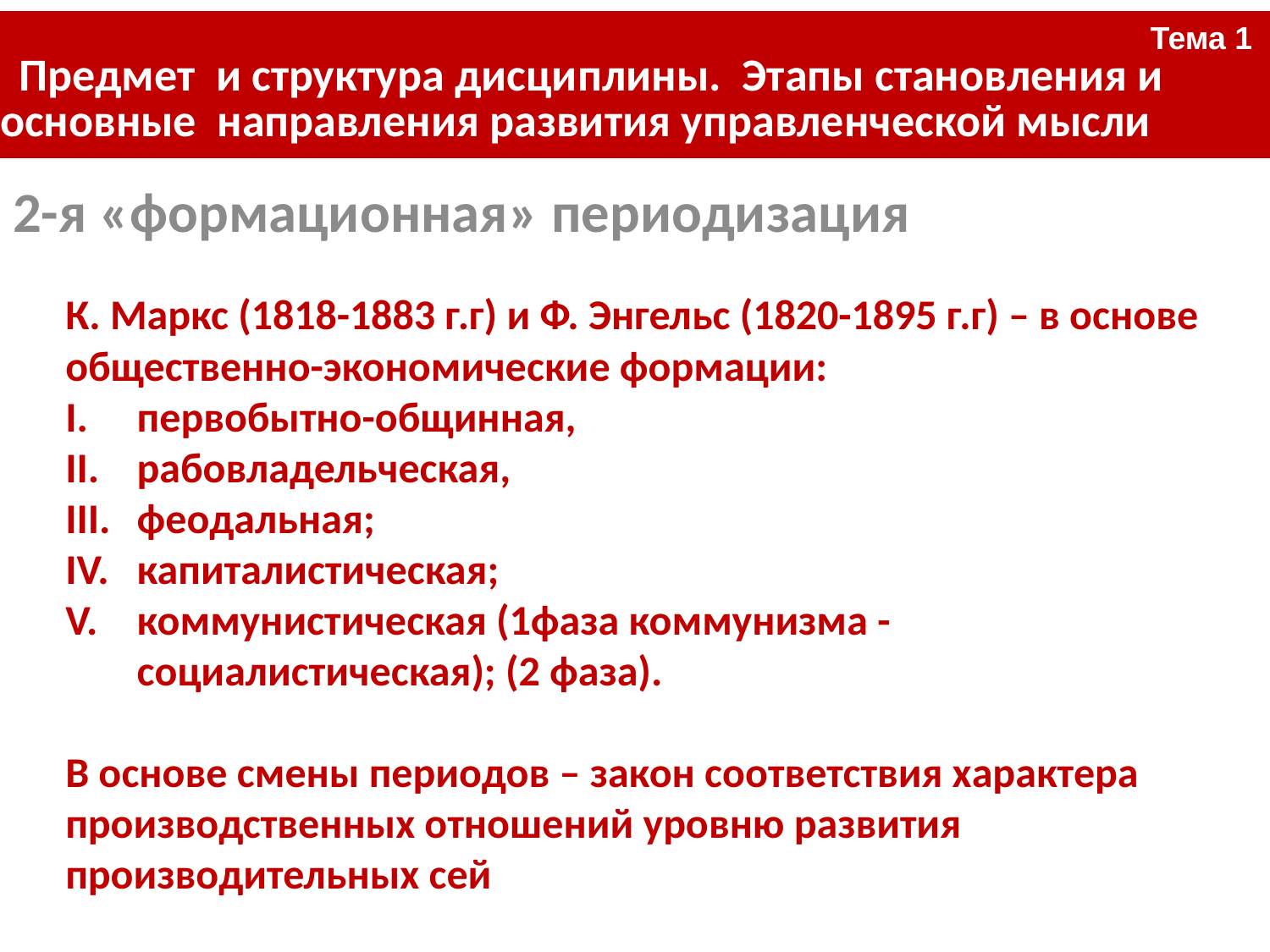

| Тема 1 Предмет и структура дисциплины. Этапы становления и основные направления развития управленческой мысли |
| --- |
#
2-я «формационная» периодизация

К. Маркс (1818-1883 г.г) и Ф. Энгельс (1820-1895 г.г) – в основе общественно-экономические формации:
первобытно-общинная,
рабовладельческая,
феодальная;
капиталистическая;
коммунистическая (1фаза коммунизма - социалистическая); (2 фаза).

В основе смены периодов – закон соответствия характера производственных отношений уровню развития производительных сей